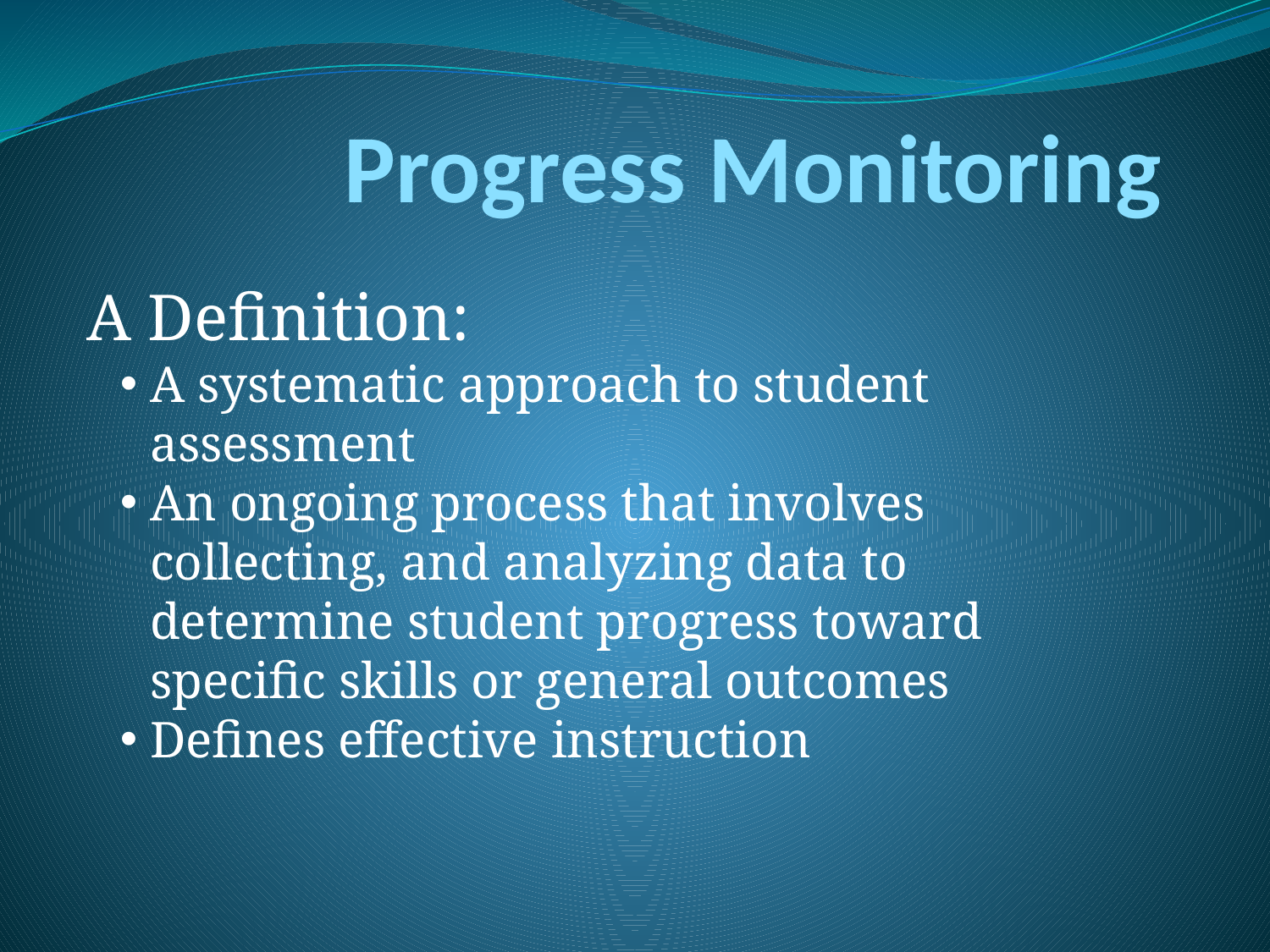

# Progress Monitoring
A Definition:
A systematic approach to student assessment
An ongoing process that involves collecting, and analyzing data to determine student progress toward specific skills or general outcomes
Defines effective instruction